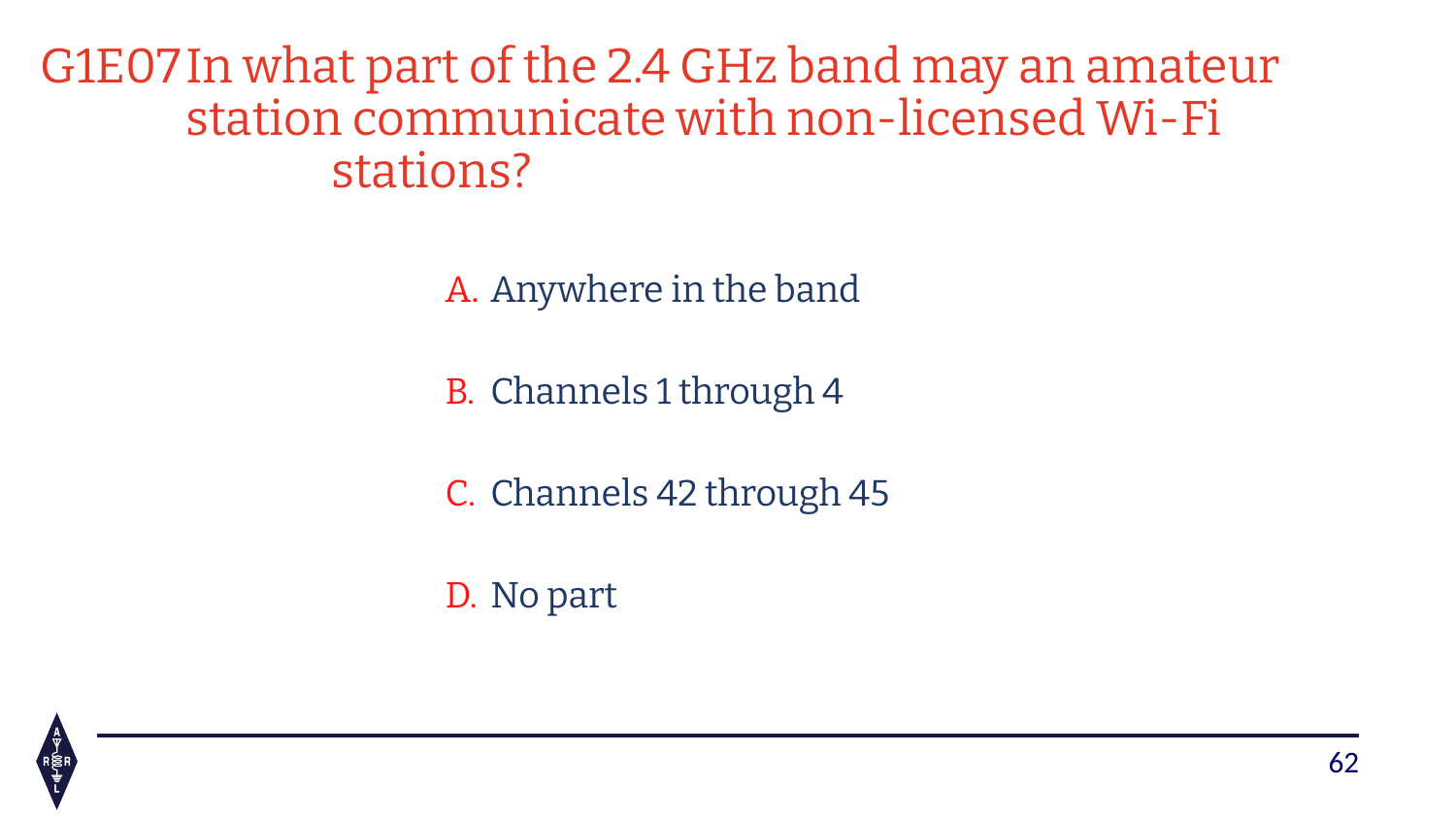

# G1E07	In what part of the 2.4 GHz band may an amateur 		station communicate with non-licensed Wi-Fi 			stations?
Anywhere in the band

Channels 1 through 4

Channels 42 through 45

No part
62